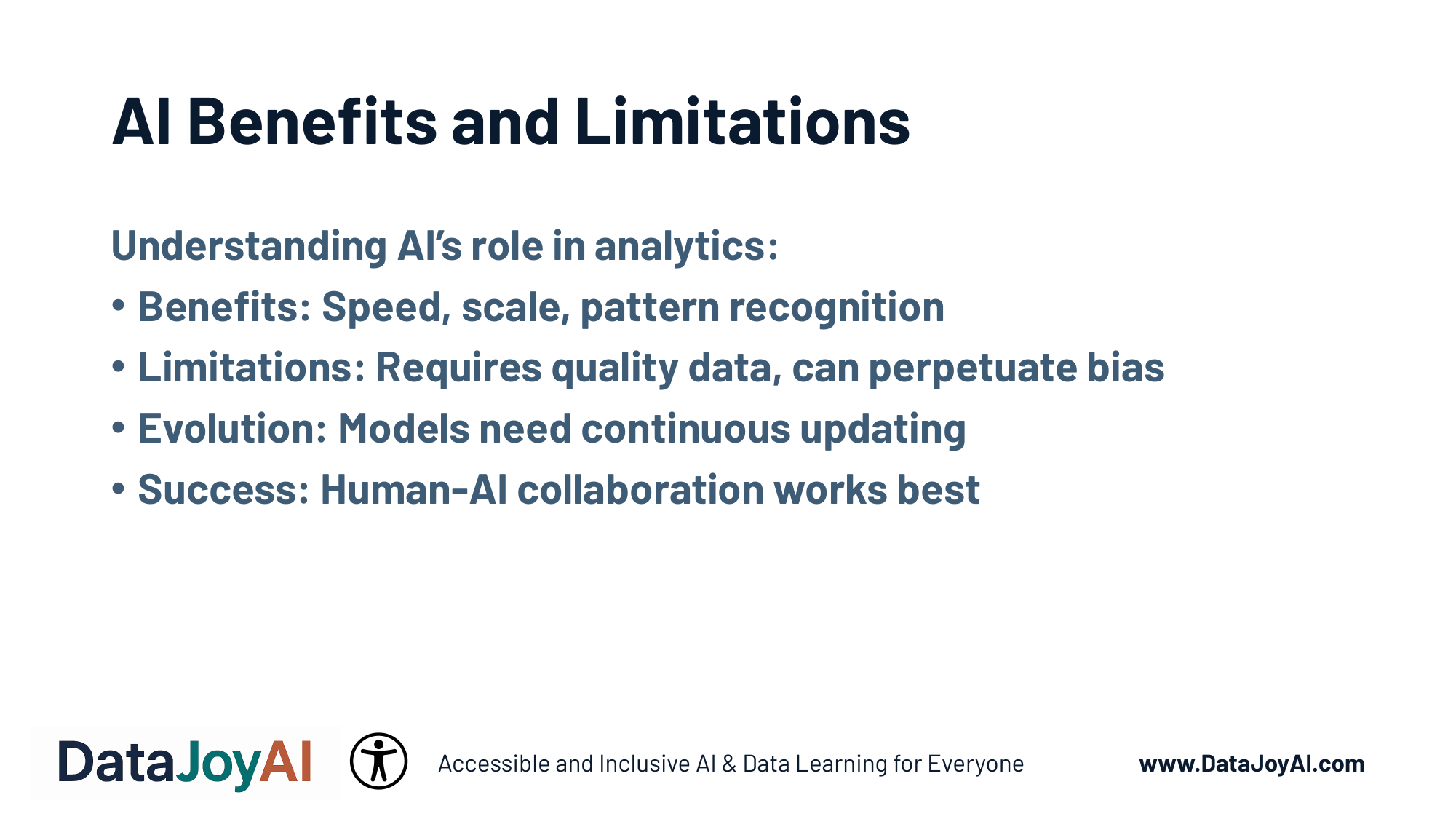

# AI Benefits and Limitations
Understanding AI’s role in analytics:
Benefits: Speed, scale, pattern recognition
Limitations: Requires quality data, can perpetuate bias
Evolution: Models need continuous updating
Success: Human-AI collaboration works best